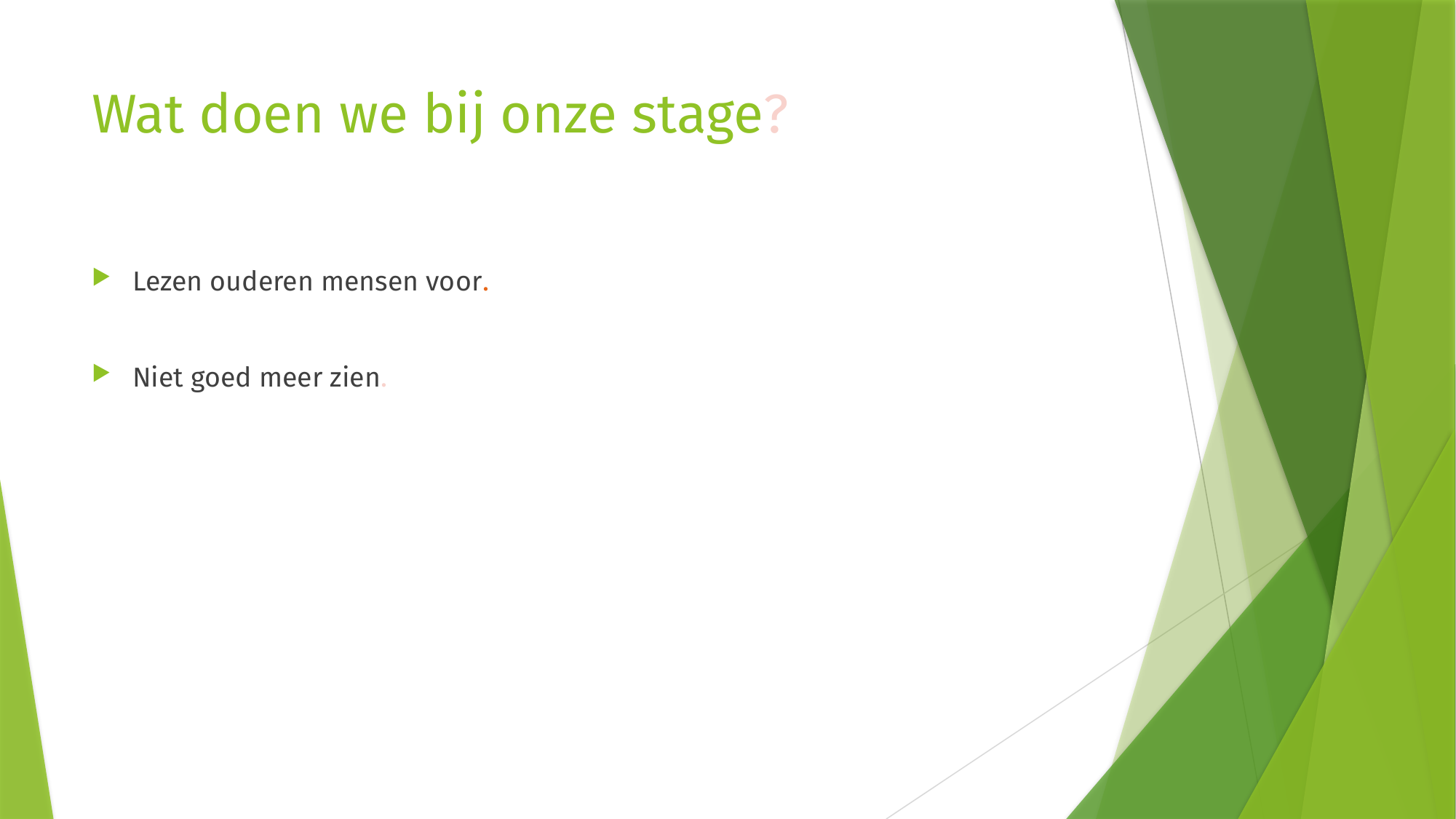

# Wat doen we bij onze stage?
Lezen ouderen mensen voor.

Niet goed meer zien.